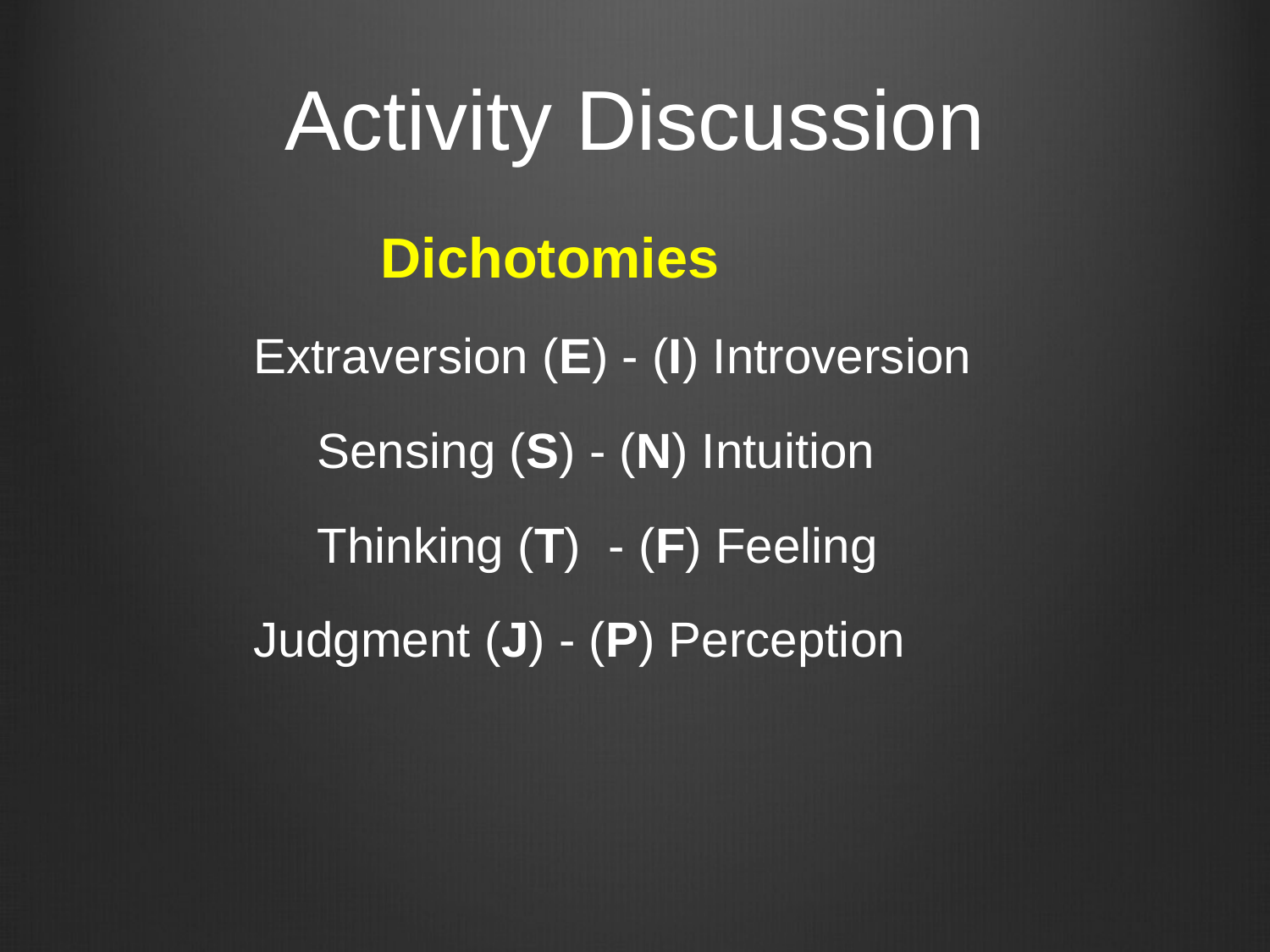

# Activity Discussion
Dichotomies
Extraversion (E) - (I) Introversion
Sensing (S) - (N) Intuition
Thinking (T)  - (F) Feeling
Judgment (J) - (P) Perception